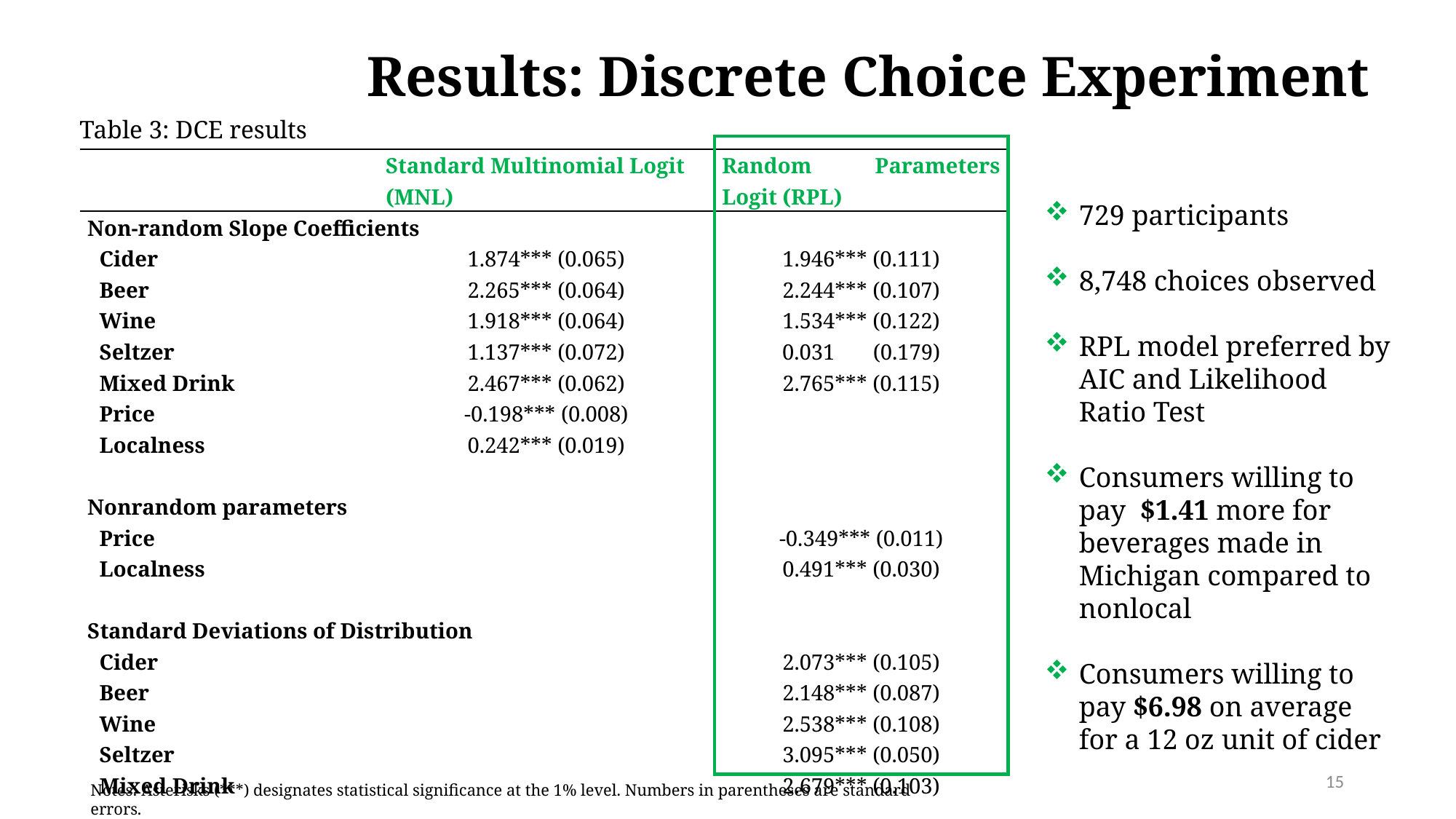

# Results: Discrete Choice Experiment
Table 3: DCE results

|  | Standard Multinomial Logit (MNL) | Random Parameters Logit (RPL) |
| --- | --- | --- |
| Non-random Slope Coefficients |  |  |
| Cider | 1.874\*\*\* (0.065) | 1.946\*\*\* (0.111) |
| Beer | 2.265\*\*\* (0.064) | 2.244\*\*\* (0.107) |
| Wine | 1.918\*\*\* (0.064) | 1.534\*\*\* (0.122) |
| Seltzer | 1.137\*\*\* (0.072) | 0.031 (0.179) |
| Mixed Drink | 2.467\*\*\* (0.062) | 2.765\*\*\* (0.115) |
| Price | -0.198\*\*\* (0.008) |  |
| Localness | 0.242\*\*\* (0.019) |  |
|  |  |  |
| Nonrandom parameters |  |  |
| Price |  | -0.349\*\*\* (0.011) |
| Localness |  | 0.491\*\*\* (0.030) |
|  |  |  |
| Standard Deviations of Distribution |  |  |
| Cider |  | 2.073\*\*\* (0.105) |
| Beer |  | 2.148\*\*\* (0.087) |
| Wine |  | 2.538\*\*\* (0.108) |
| Seltzer |  | 3.095\*\*\* (0.050) |
| Mixed Drink |  | 2.679\*\*\* (0.103) |
|  |  |  |
| Model Fit Statistics |  |  |
| Log likelihood function | -14252.5 | -10084.2 |
| Akaike Information Criterion | 28528.9 | 20192.5 |
729 participants

8,748 choices observed

RPL model preferred by AIC and Likelihood Ratio Test
Consumers willing to pay  $1.41 more for beverages made in Michigan compared to nonlocal

Consumers willing to pay $6.98 on average for a 12 oz unit of cider

15
Notes: Asterisks (***) designates statistical significance at the 1% level. Numbers in parentheses are standard errors.